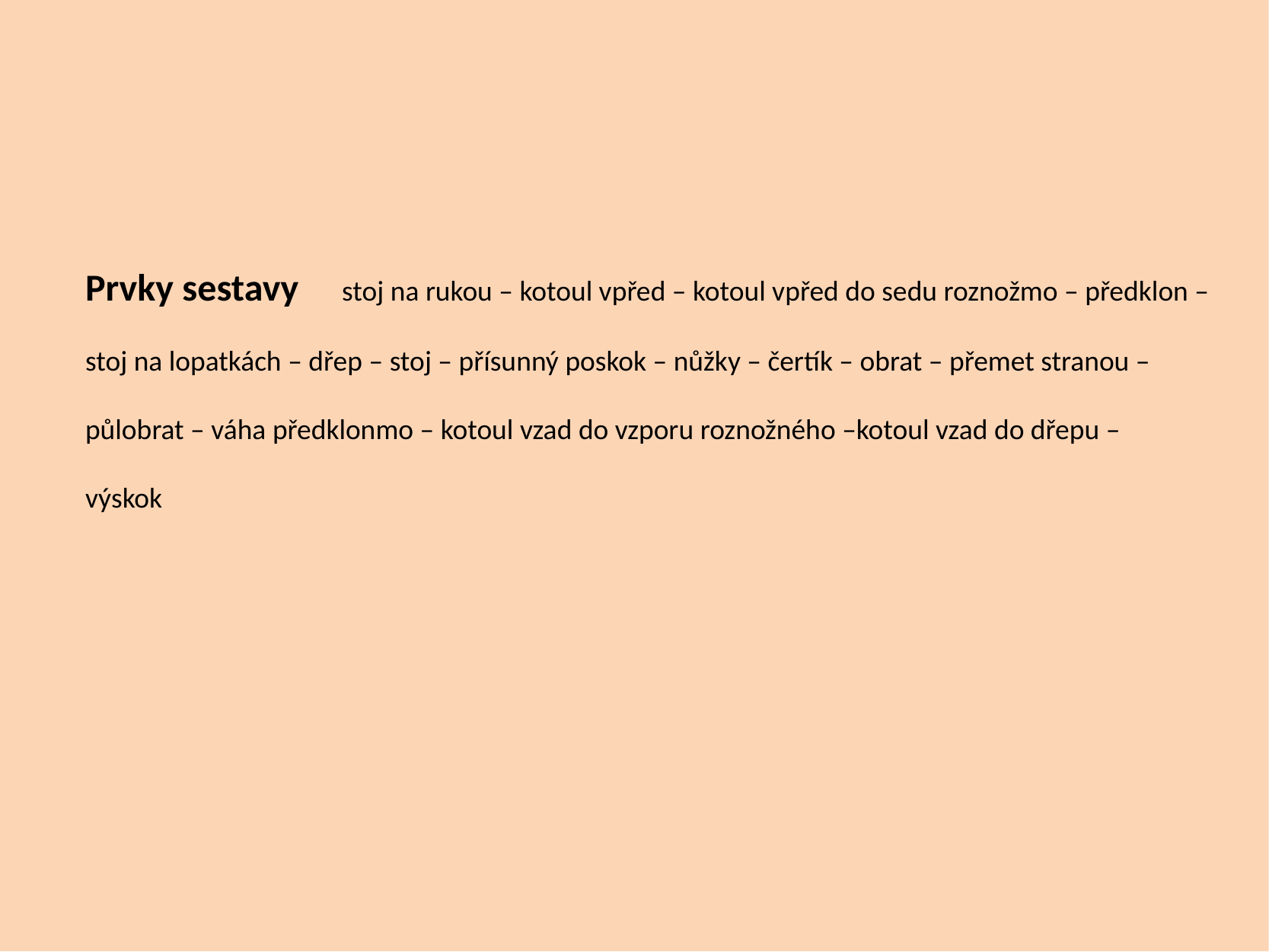

Prvky sestavy     stoj na rukou – kotoul vpřed – kotoul vpřed do sedu roznožmo – předklon –

stoj na lopatkách – dřep – stoj – přísunný poskok – nůžky – čertík – obrat – přemet stranou –

půlobrat – váha předklonmo – kotoul vzad do vzporu roznožného –kotoul vzad do dřepu –

výskok